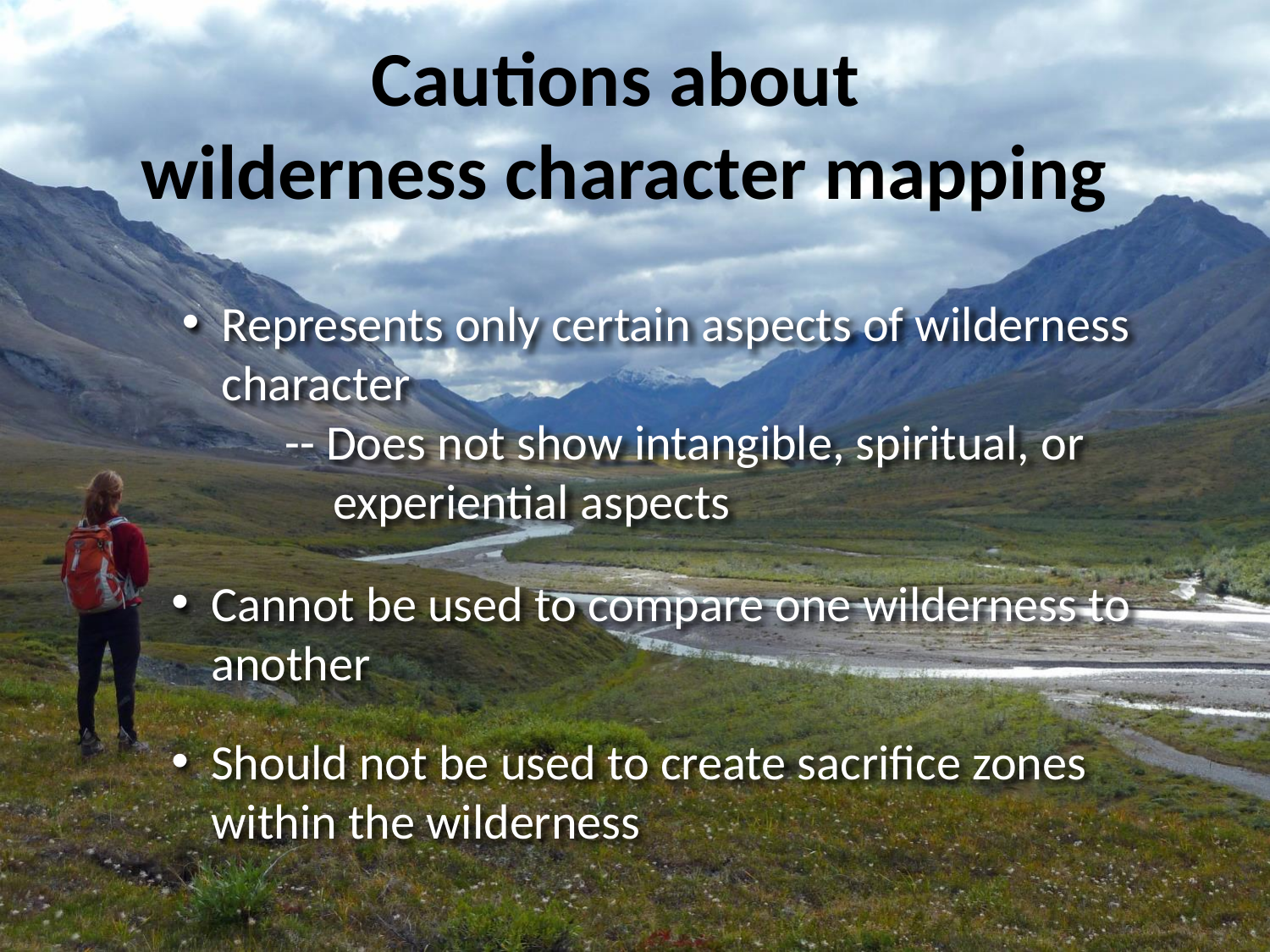

Cautions about
wilderness character mapping
Represents only certain aspects of wilderness character
-- Does not show intangible, spiritual, or experiential aspects
Cannot be used to compare one wilderness to another
Should not be used to create sacrifice zones within the wilderness